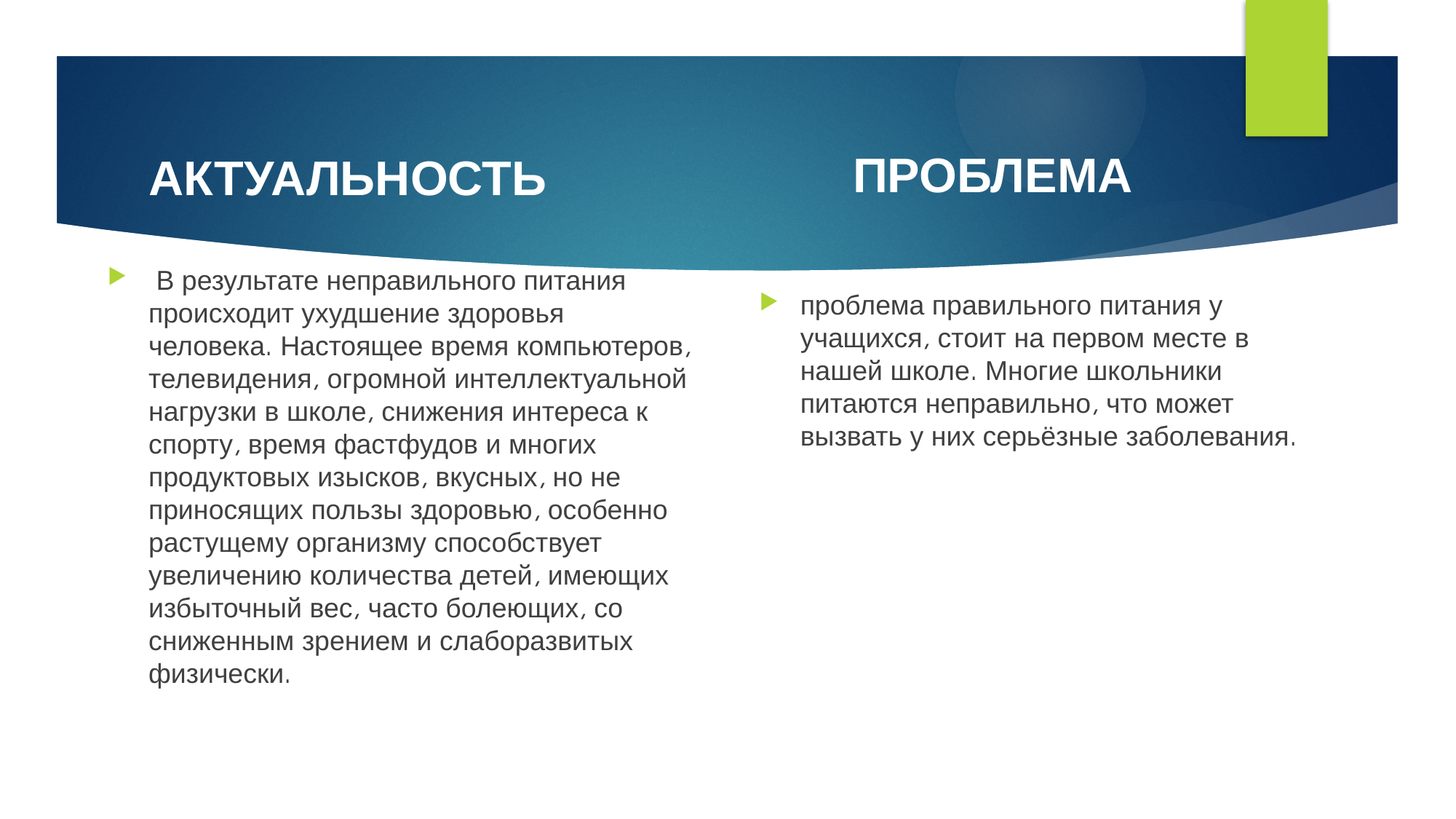

#
ПРОБЛЕМА
АКТУАЛЬНОСТЬ
 В результате неправильного питания происходит ухудшение здоровья человека. Настоящее время компьютеров, телевидения, огромной интеллектуальной нагрузки в школе, снижения интереса к спорту, время фастфудов и многих продуктовых изысков, вкусных, но не приносящих пользы здоровью, особенно растущему организму способствует увеличению количества детей, имеющих избыточный вес, часто болеющих, со сниженным зрением и слаборазвитых физически.
проблема правильного питания у учащихся, стоит на первом месте в нашей школе. Многие школьники питаются неправильно, что может вызвать у них серьёзные заболевания.